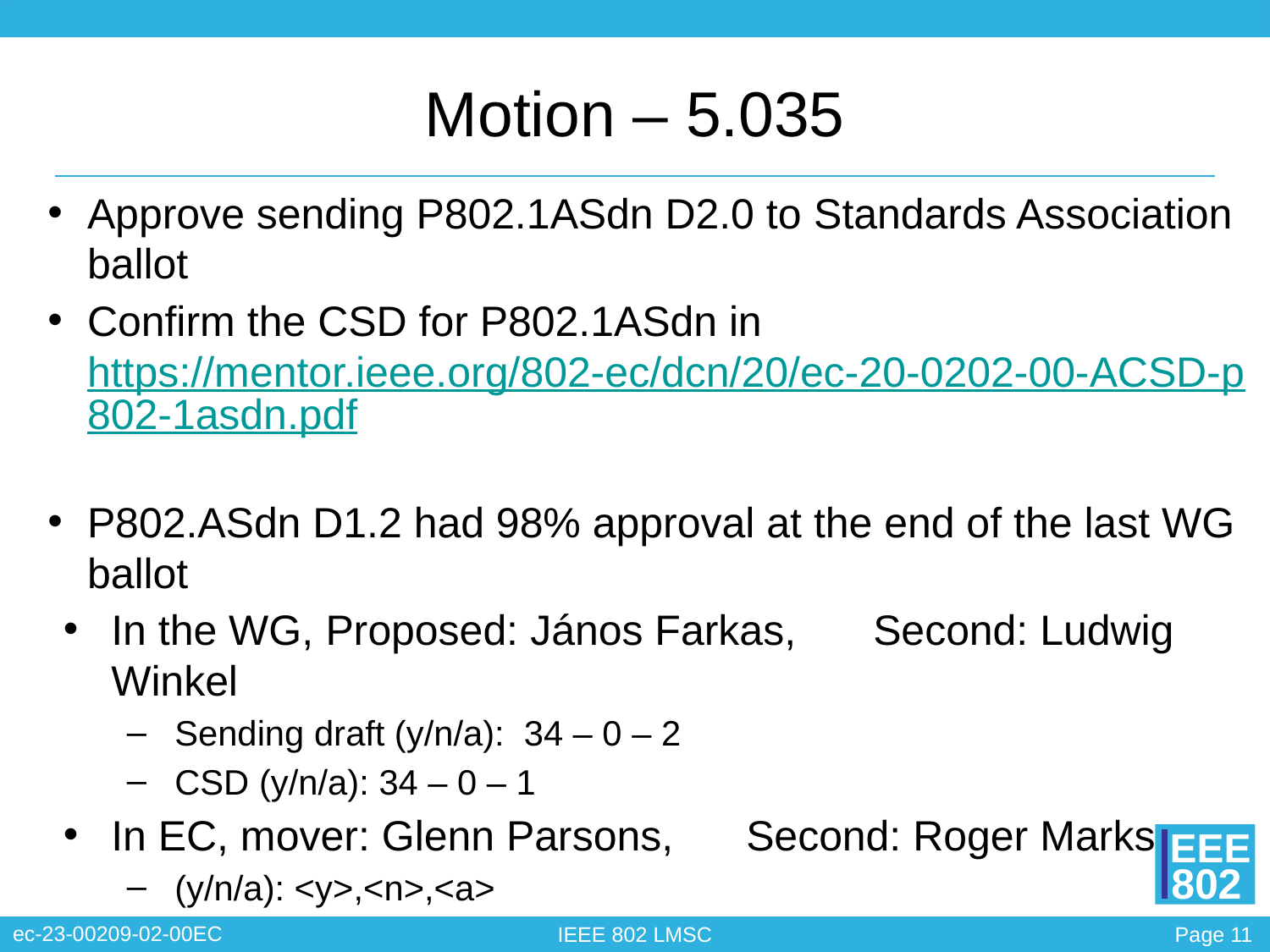

# Motion – 5.035
Approve sending P802.1ASdn D2.0 to Standards Association ballot
Confirm the CSD for P802.1ASdn in https://mentor.ieee.org/802-ec/dcn/20/ec-20-0202-00-ACSD-p802-1asdn.pdf
P802.ASdn D1.2 had 98% approval at the end of the last WG ballot
In the WG, Proposed: János Farkas,	Second: Ludwig Winkel
Sending draft (y/n/a):  34 – 0 – 2
CSD (y/n/a): 34 – 0 – 1
In EC, mover: Glenn Parsons, 	Second: Roger Marks
(y/n/a): <y>,<n>,<a>